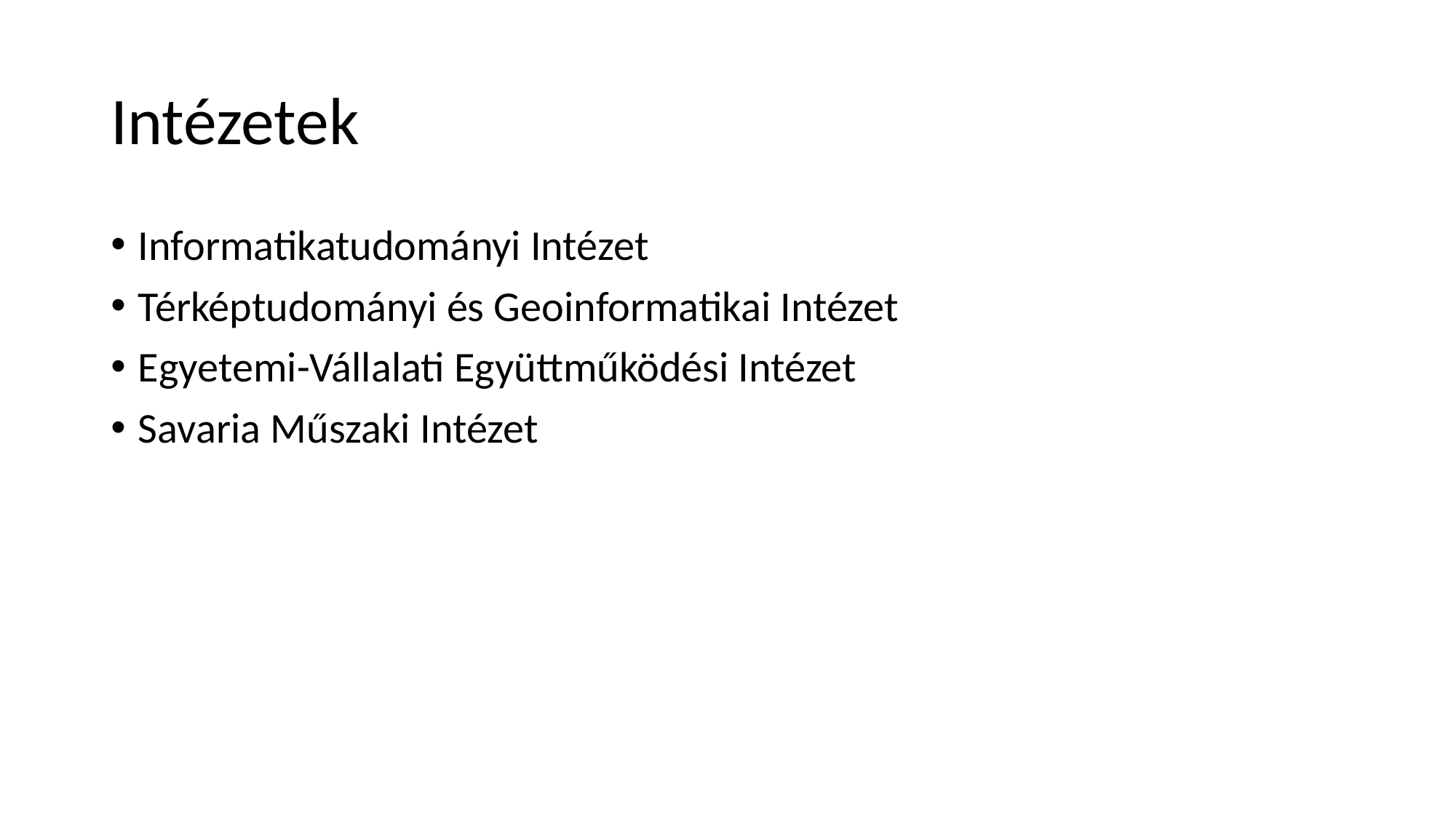

# Intézetek
Informatikatudományi Intézet
Térképtudományi és Geoinformatikai Intézet
Egyetemi-Vállalati Együttműködési Intézet
Savaria Műszaki Intézet